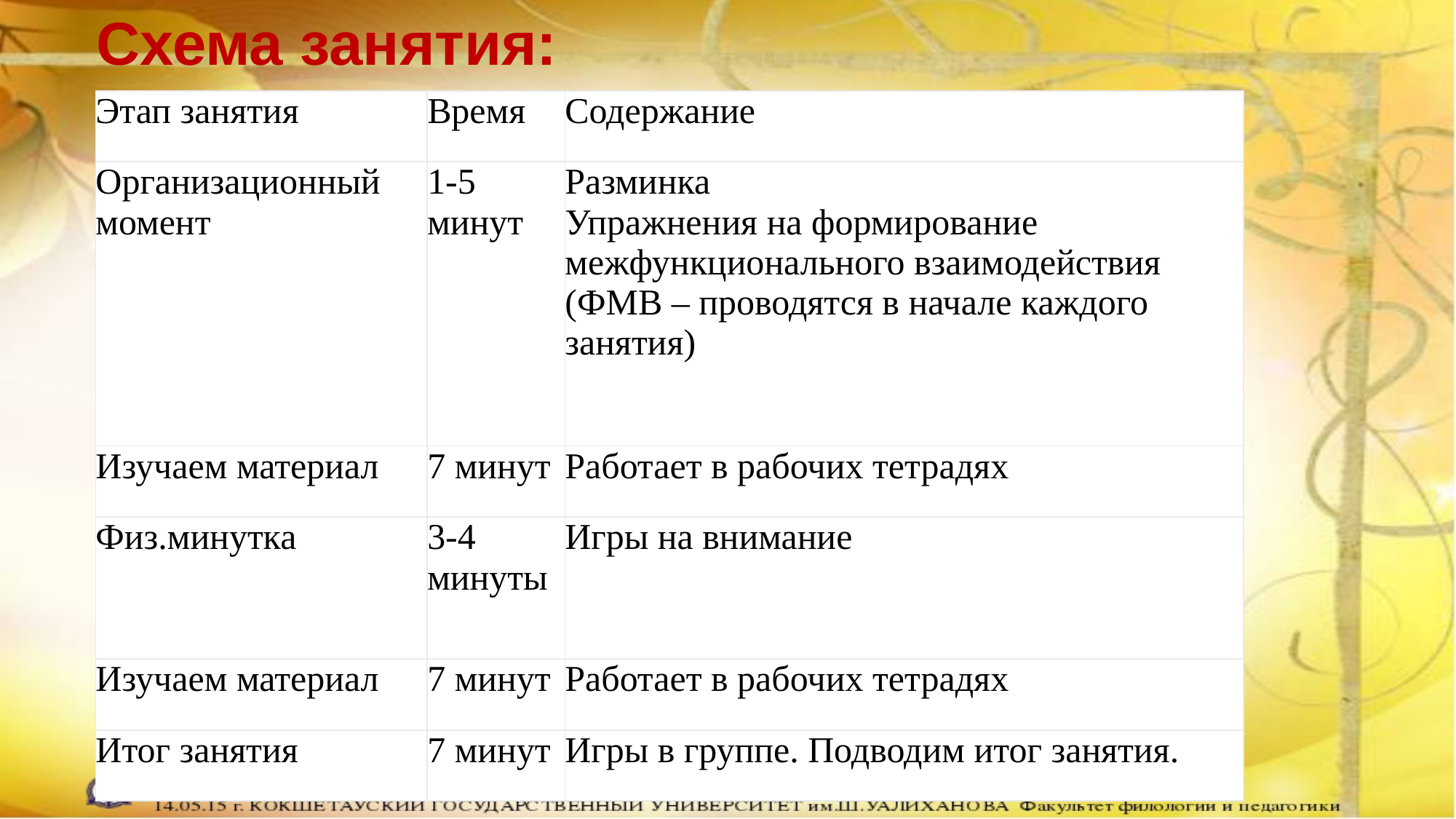

Схема занятия:
| Этап занятия | Время | Содержание |
| --- | --- | --- |
| Организационный момент | 1-5 минут | Разминка Упражнения на формирование межфункционального взаимодействия (ФМВ – проводятся в начале каждого занятия) |
| Изучаем материал | 7 минут | Работает в рабочих тетрадях |
| Физ.минутка | 3-4 минуты | Игры на внимание |
| Изучаем материал | 7 минут | Работает в рабочих тетрадях |
| Итог занятия | 7 минут | Игры в группе. Подводим итог занятия. |